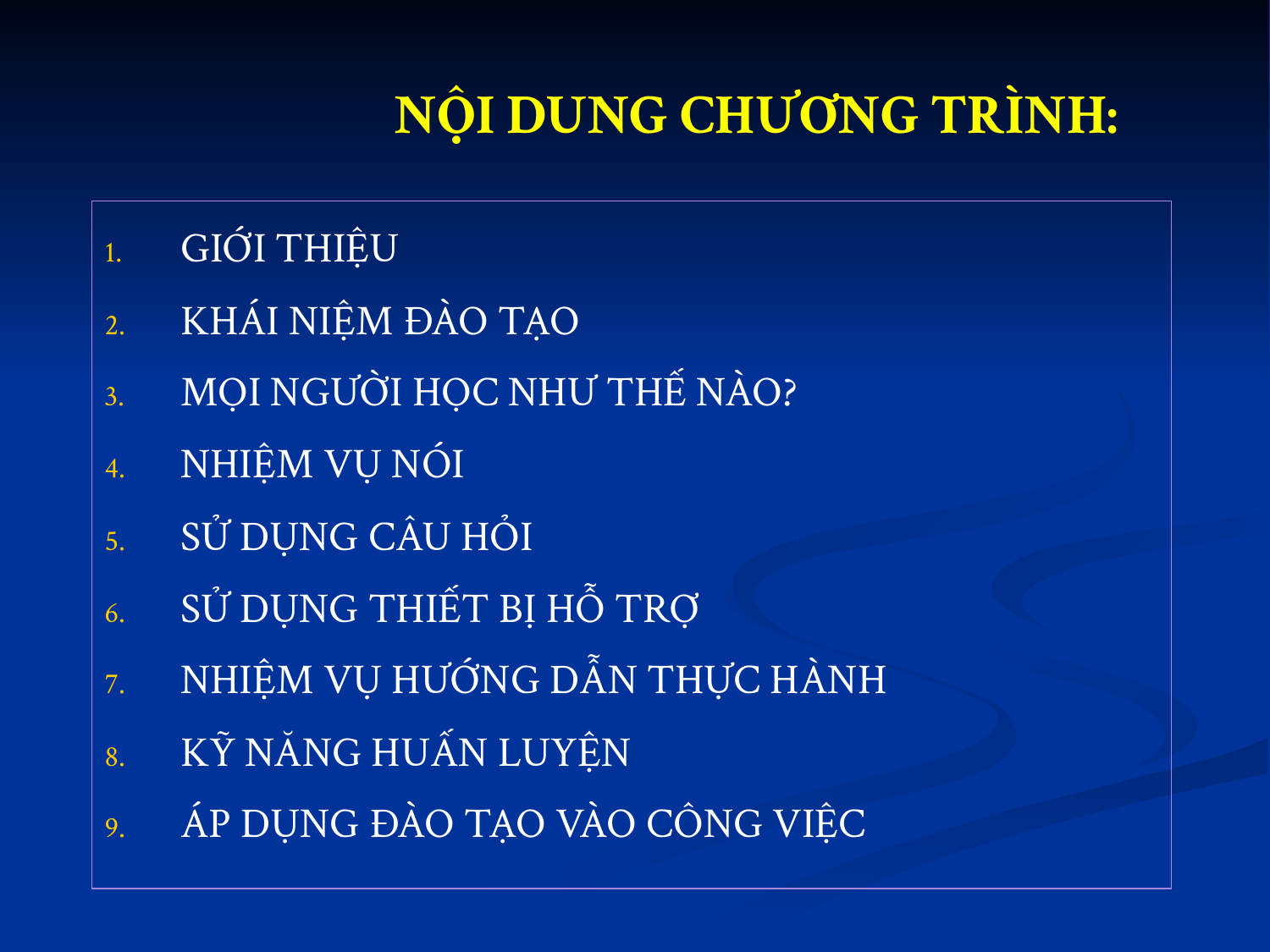

# NỘI DUNG CHƯƠNG TRÌNH:
GIỚI THIỆU
KHÁI NIỆM ĐÀO TẠO
MỌI NGƯỜI HỌC NHƯ THẾ NÀO?
NHIỆM VỤ NÓI
SỬ DỤNG CÂU HỎI
SỬ DỤNG THIẾT BỊ HỖ TRỢ
NHIỆM VỤ HƯỚNG DẪN THỰC HÀNH
KỸ NĂNG HUẤN LUYỆN
ÁP DỤNG ĐÀO TẠO VÀO CÔNG VIỆC